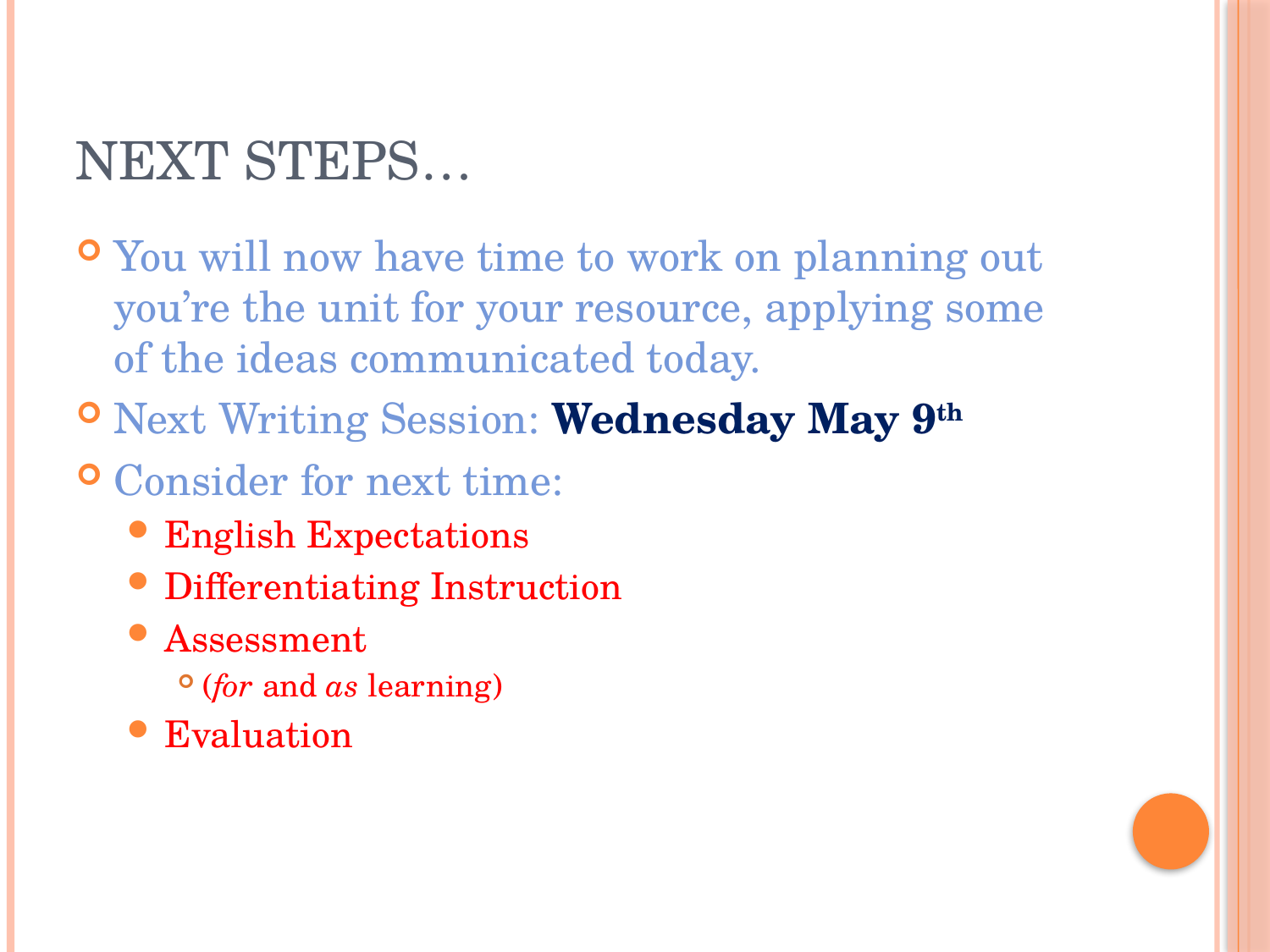

# Next Steps…
You will now have time to work on planning out you’re the unit for your resource, applying some of the ideas communicated today.
Next Writing Session: Wednesday May 9th
Consider for next time:
English Expectations
Differentiating Instruction
Assessment
(for and as learning)
Evaluation